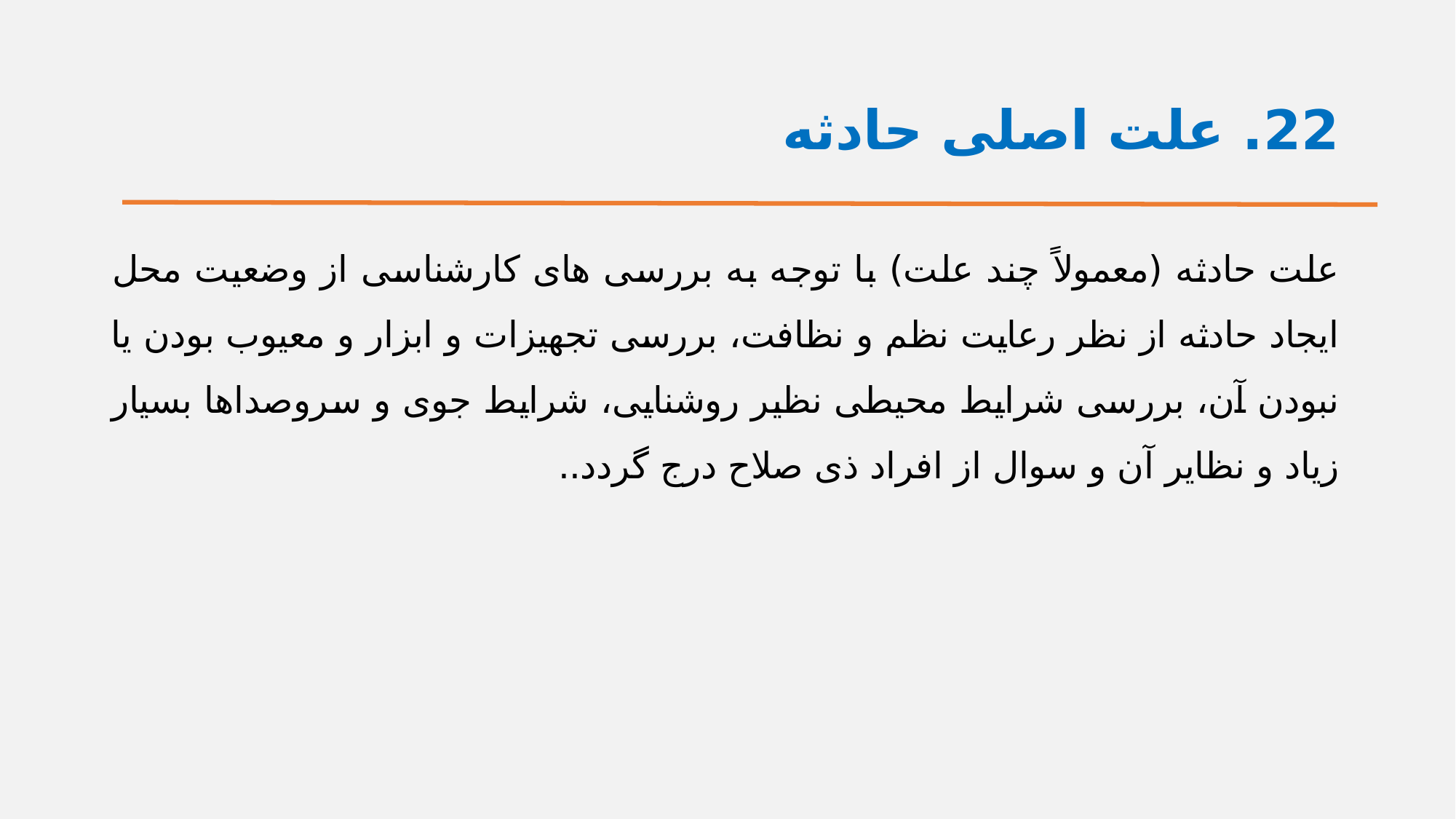

# 22. علت اصلی حادثه
علت حادثه (معمولاً چند علت) با توجه به بررسی های کارشناسی از وضعیت محل ایجاد حادثه از نظر رعایت نظم و نظافت، بررسی تجهیزات و ابزار و معیوب بودن یا نبودن آن، بررسی شرایط محیطی نظیر روشنایی، شرایط جوی و سروصداها بسیار زیاد و نظایر آن و سوال از افراد ذی صلاح درج گردد..